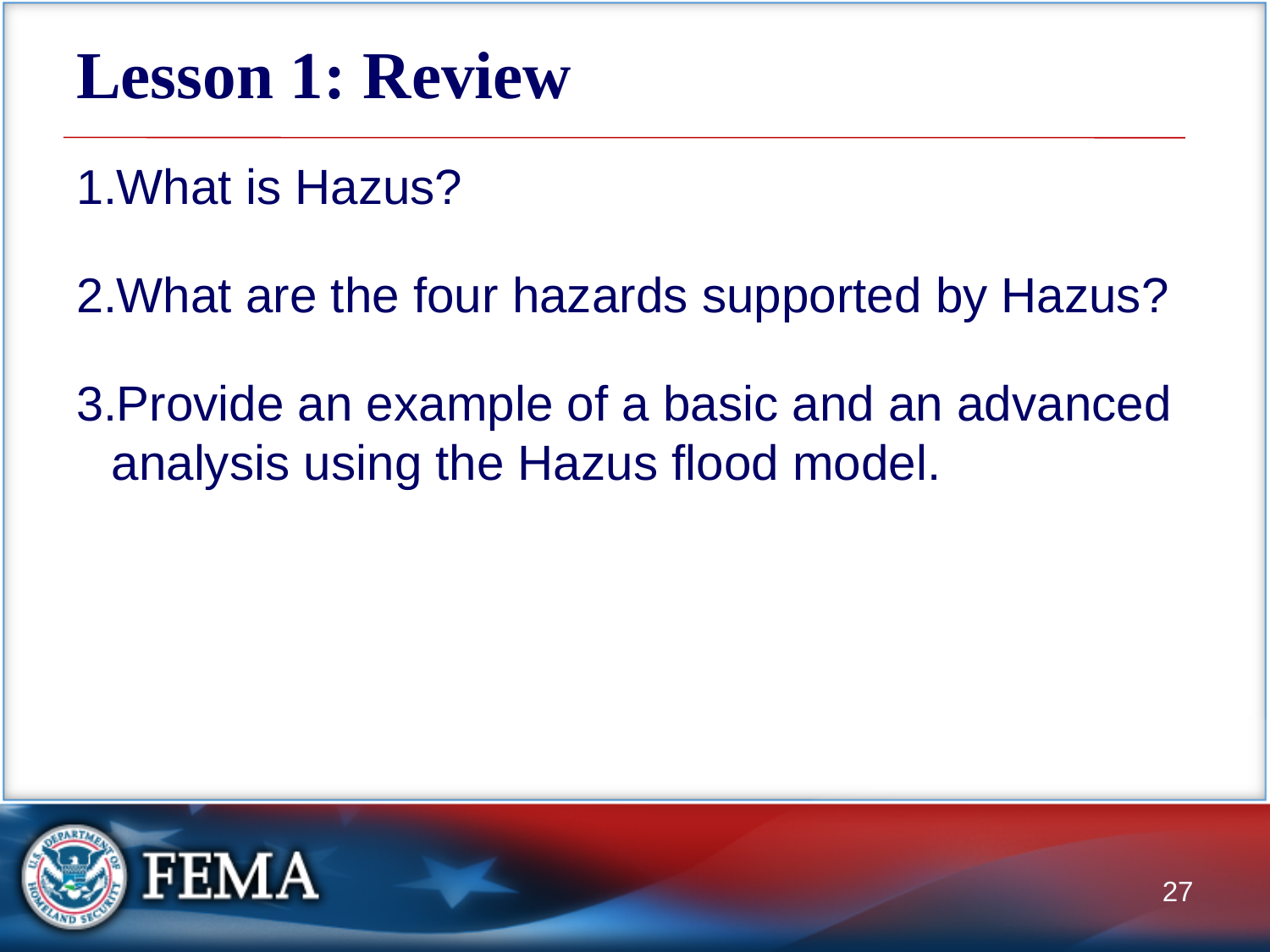

# Lesson 1: Review
What is Hazus?
What are the four hazards supported by Hazus?
Provide an example of a basic and an advanced analysis using the Hazus flood model.
27